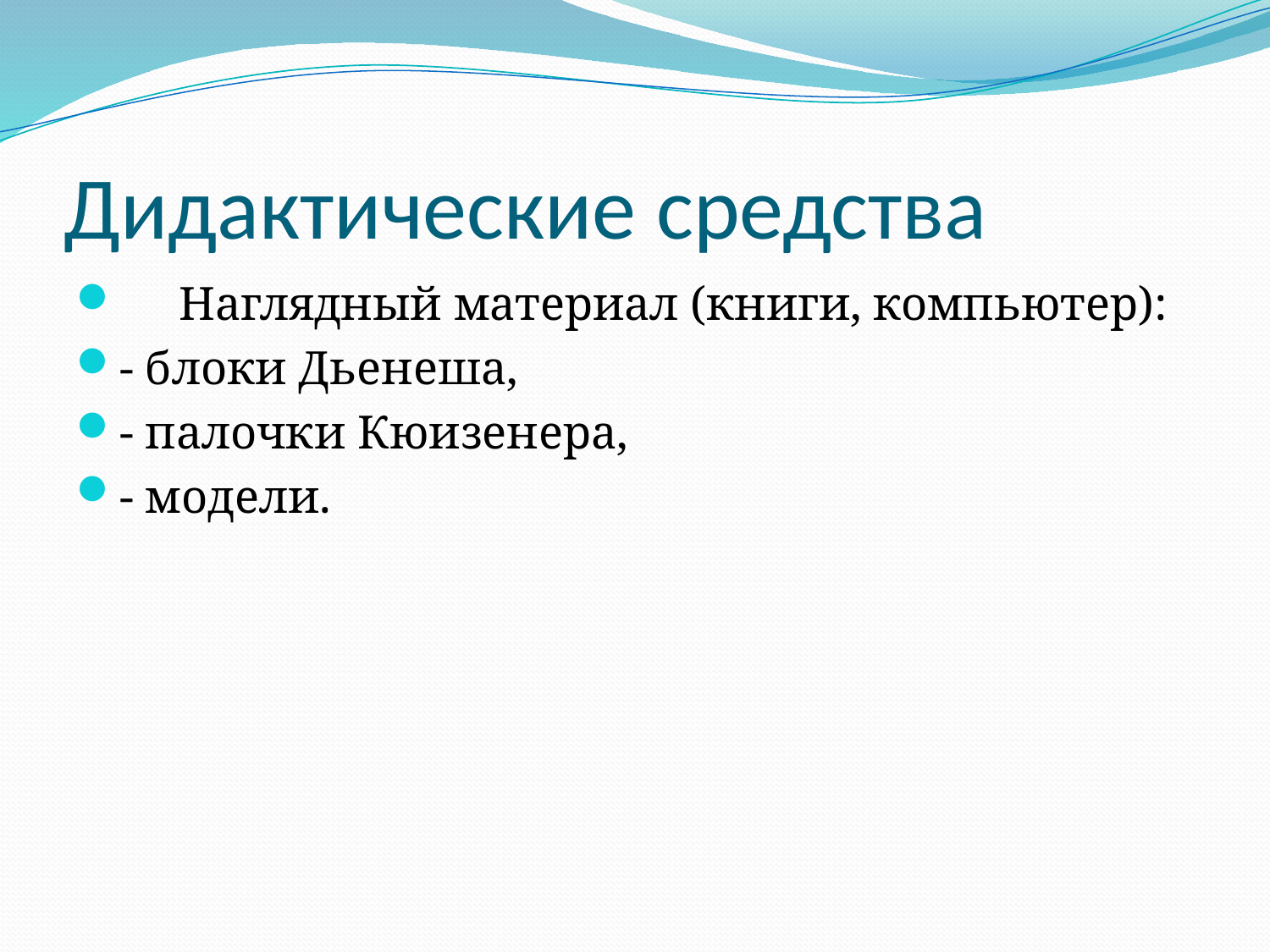

# Дидактические средства
     Наглядный материал (книги, компьютер):
- блоки Дьенеша,
- палочки Кюизенера,
- модели.